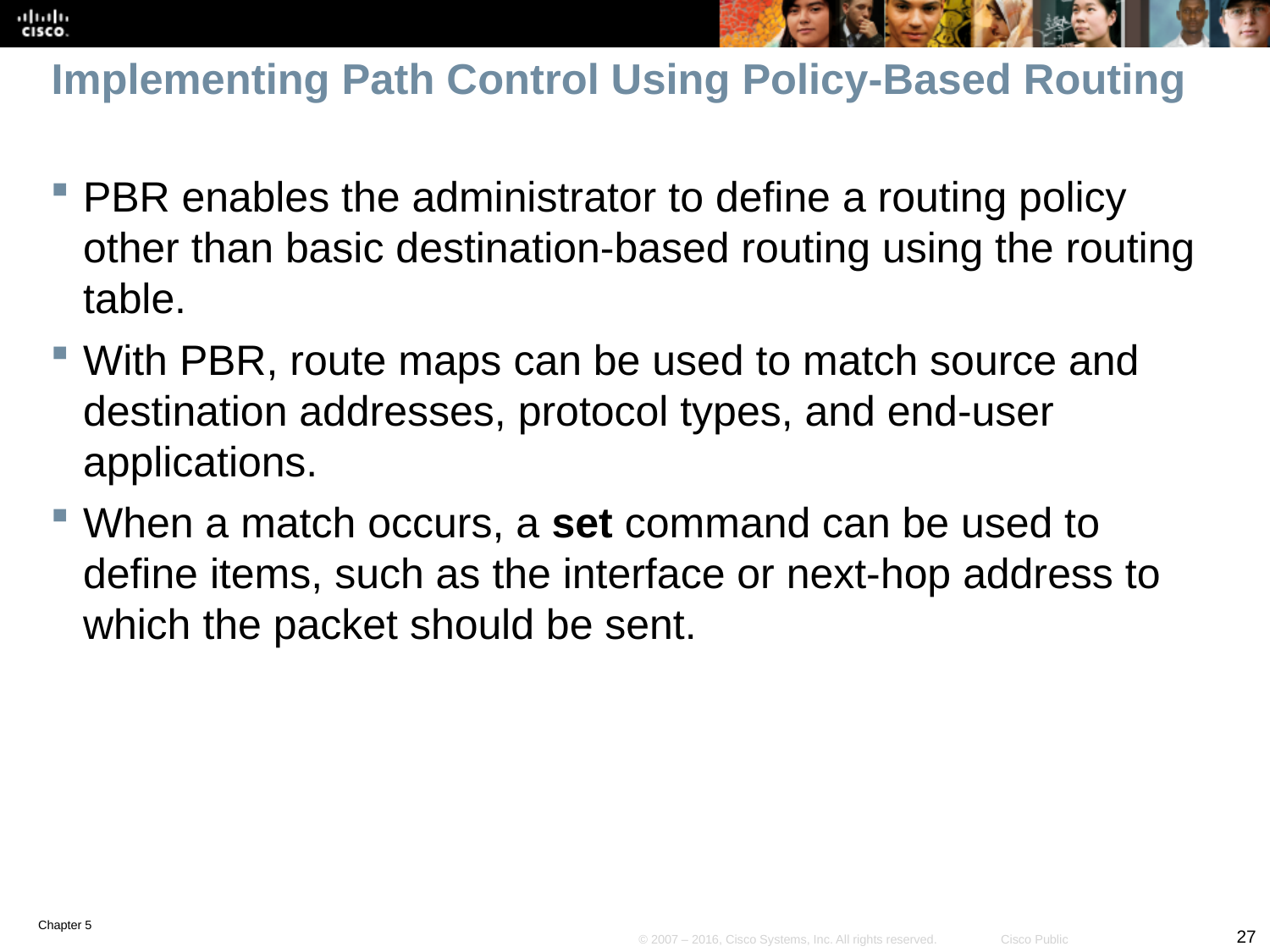

# Implementing Path Control Using Policy-Based Routing
PBR enables the administrator to define a routing policy other than basic destination-based routing using the routing table.
With PBR, route maps can be used to match source and destination addresses, protocol types, and end-user applications.
When a match occurs, a set command can be used to define items, such as the interface or next-hop address to which the packet should be sent.